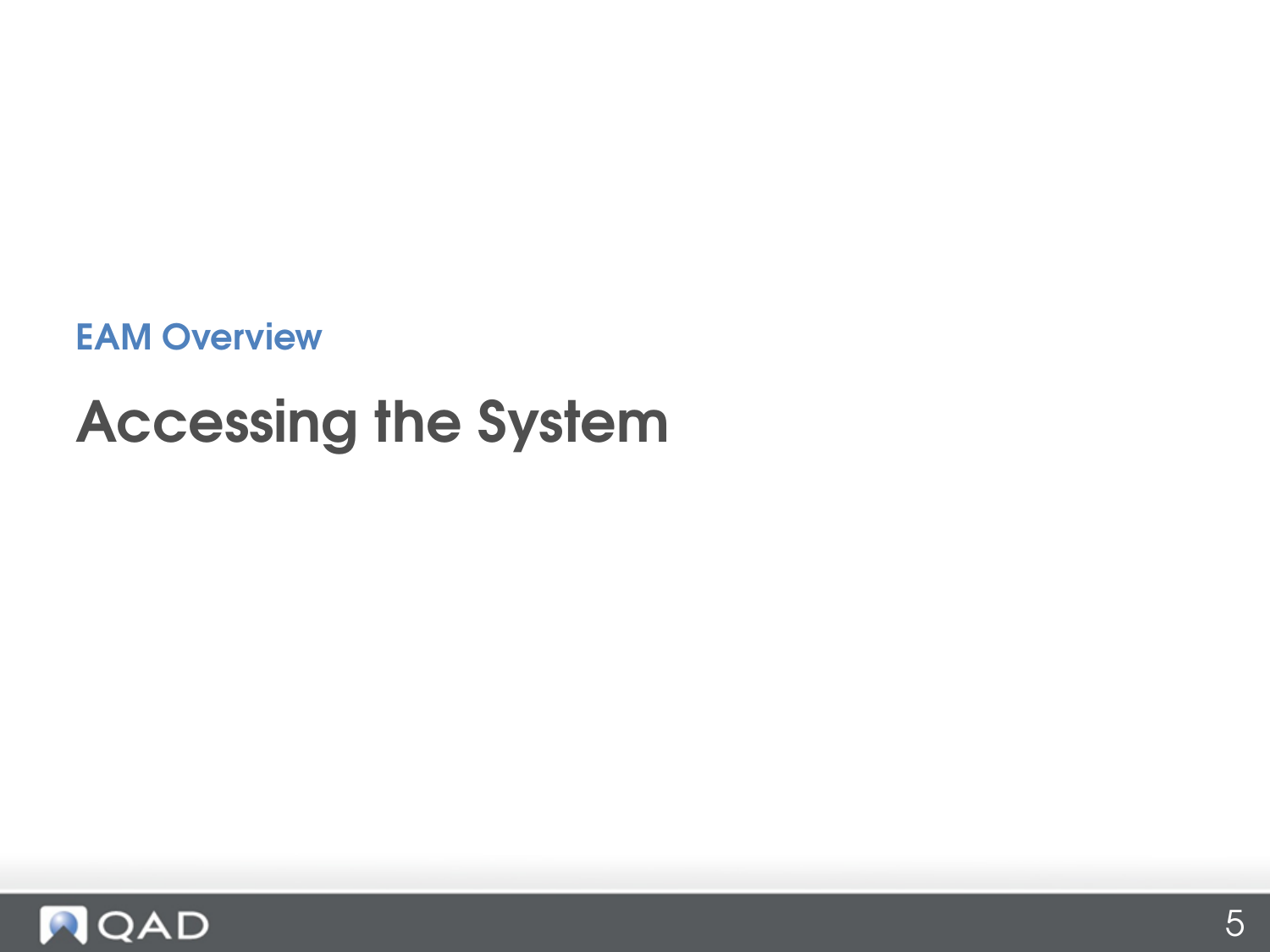

EAM Overview
# Accessing the System

5